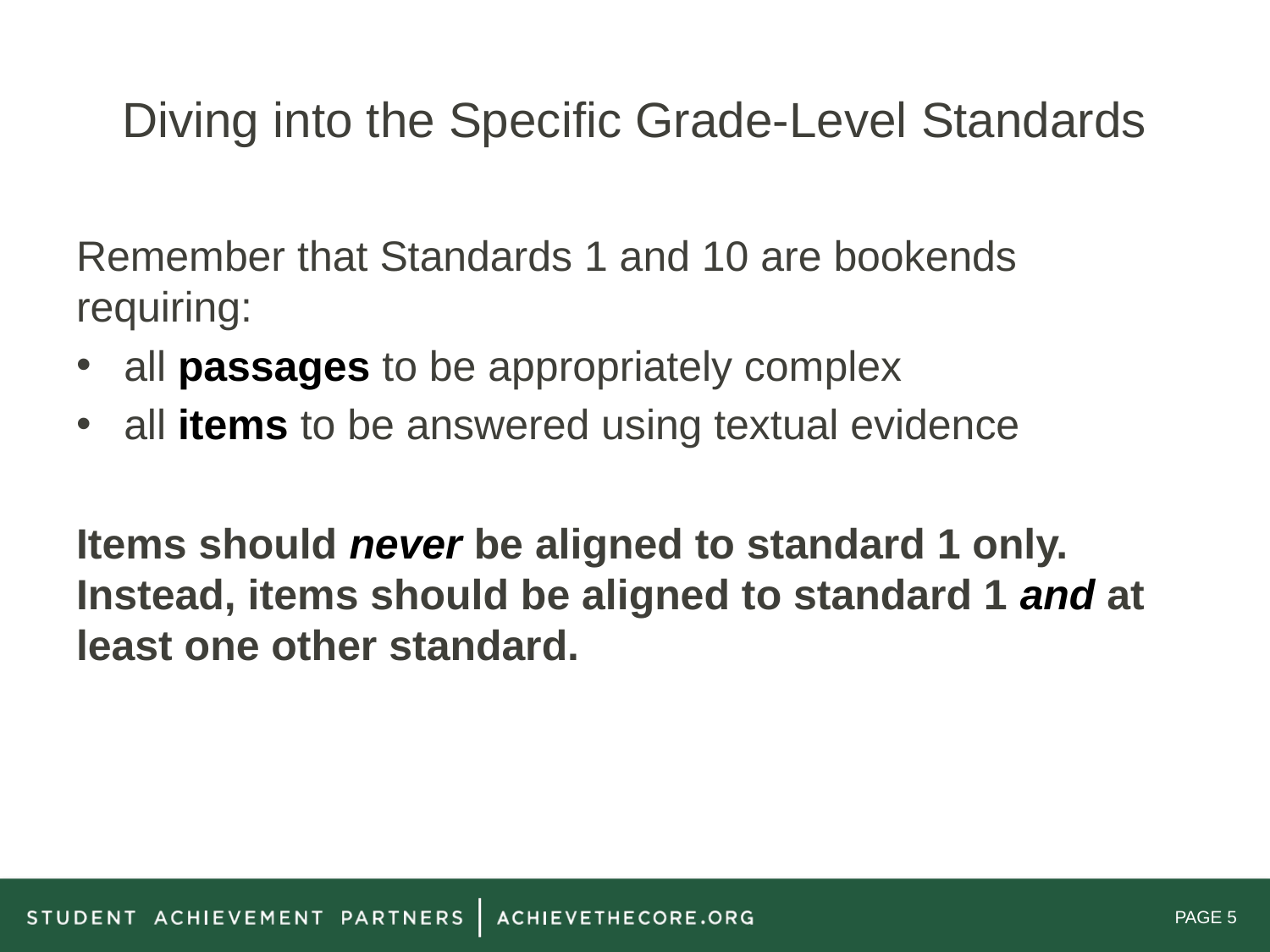

# Diving into the Specific Grade-Level Standards
Remember that Standards 1 and 10 are bookends requiring:
all passages to be appropriately complex
all items to be answered using textual evidence

Items should never be aligned to standard 1 only. Instead, items should be aligned to standard 1 and at least one other standard.